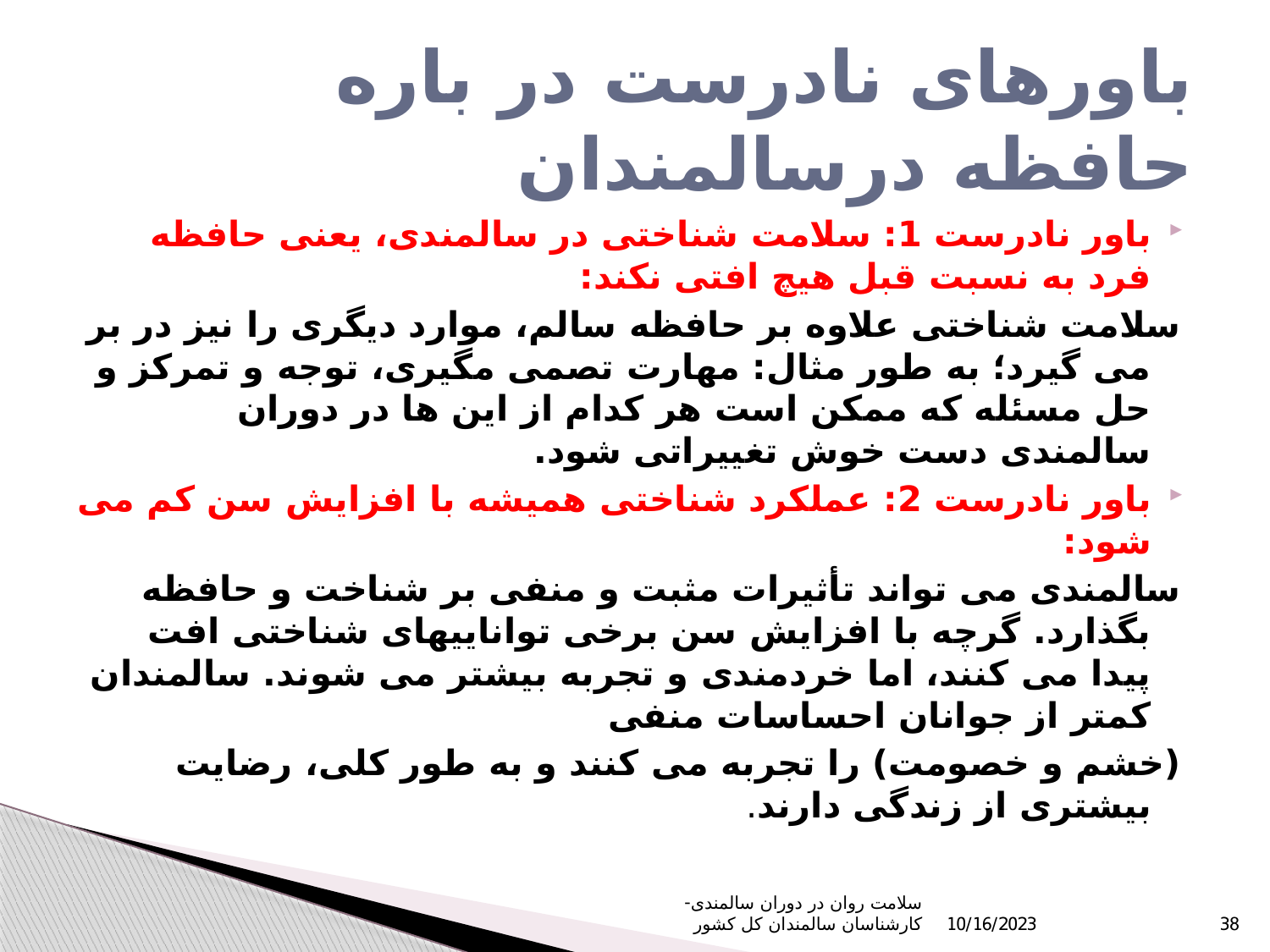

# باورهای نادرست در باره حافظه درسالمندان
باور نادرست 1: سلامت شناختی در سالمندی، یعنی حافظه فرد به نسبت قبل هیچ افتی نکند:
سلامت شناختی علاوه بر حافظه سالم، موارد دیگری را نیز در بر می گیرد؛ به طور مثال: مهارت تصمی مگیری، توجه و تمرکز و حل مسئله که ممکن است هر کدام از این ها در دوران سالمندی دست خوش تغییراتی شود.
باور نادرست 2: عملکرد شناختی همیشه با افزایش سن کم می شود:
سالمندی می تواند تأثیرات مثبت و منفی بر شناخت و حافظه بگذارد. گرچه با افزایش سن برخی تواناییهای شناختی افت پیدا می کنند، اما خردمندی و تجربه بیشتر می شوند. سالمندان کمتر از جوانان احساسات منفی
(خشم و خصومت) را تجربه می کنند و به طور کلی، رضایت بیشتری از زندگی دارند.
سلامت روان در دوران سالمندی- کارشناسان سالمندان کل کشور
10/16/2023
38